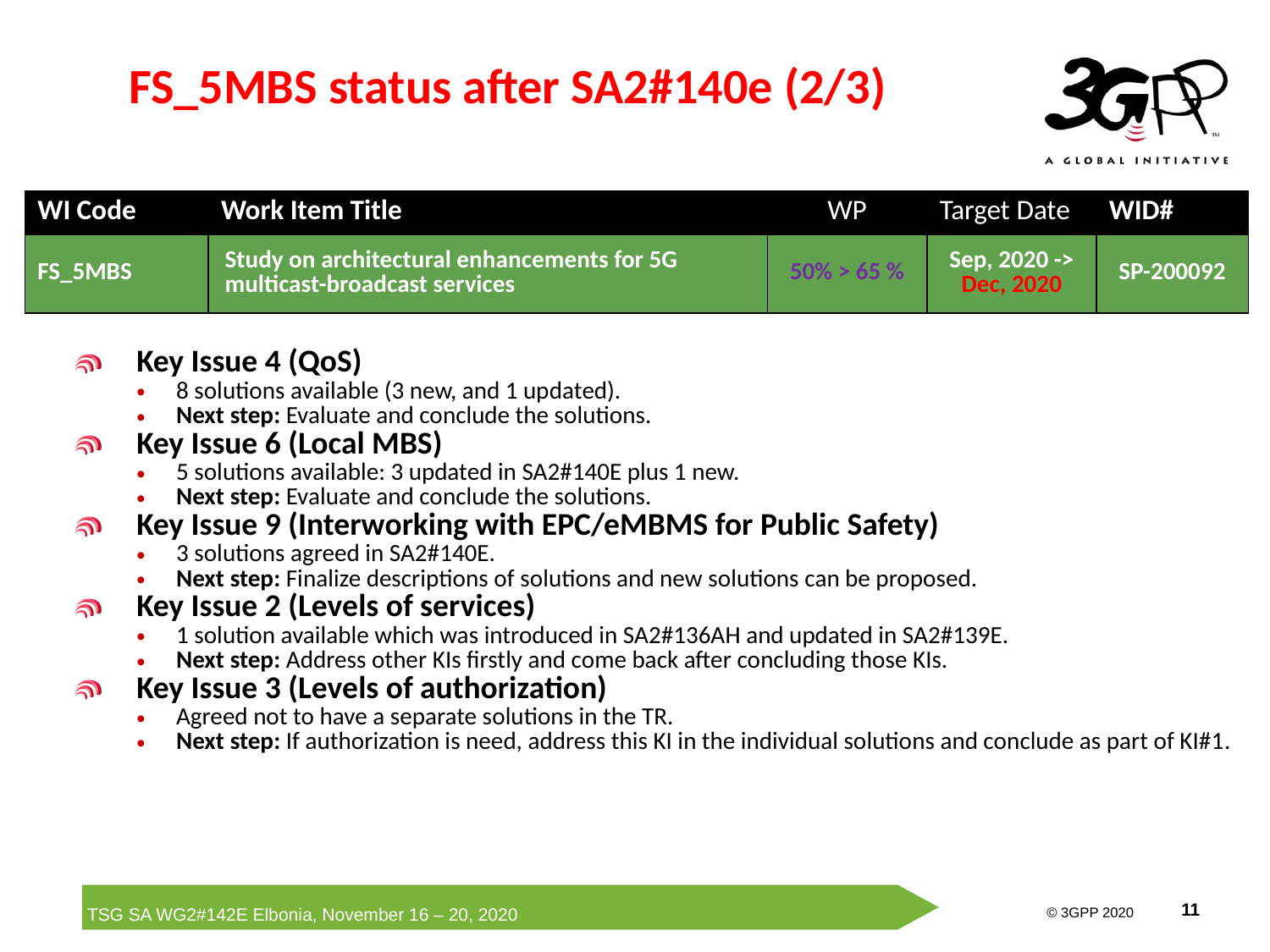

# FS_5MBS status after SA2#140e (2/3)
| WI Code | Work Item Title | WP | Target Date | WID# |
| --- | --- | --- | --- | --- |
| FS\_5MBS | Study on architectural enhancements for 5G multicast-broadcast services | 50% > 65 % | Sep, 2020 -> Dec, 2020 | SP-200092 |
Key Issue 4 (QoS)
8 solutions available (3 new, and 1 updated).
Next step: Evaluate and conclude the solutions.
Key Issue 6 (Local MBS)
5 solutions available: 3 updated in SA2#140E plus 1 new.
Next step: Evaluate and conclude the solutions.
Key Issue 9 (Interworking with EPC/eMBMS for Public Safety)
3 solutions agreed in SA2#140E.
Next step: Finalize descriptions of solutions and new solutions can be proposed.
Key Issue 2 (Levels of services)
1 solution available which was introduced in SA2#136AH and updated in SA2#139E.
Next step: Address other KIs firstly and come back after concluding those KIs.
Key Issue 3 (Levels of authorization)
Agreed not to have a separate solutions in the TR.
Next step: If authorization is need, address this KI in the individual solutions and conclude as part of KI#1.